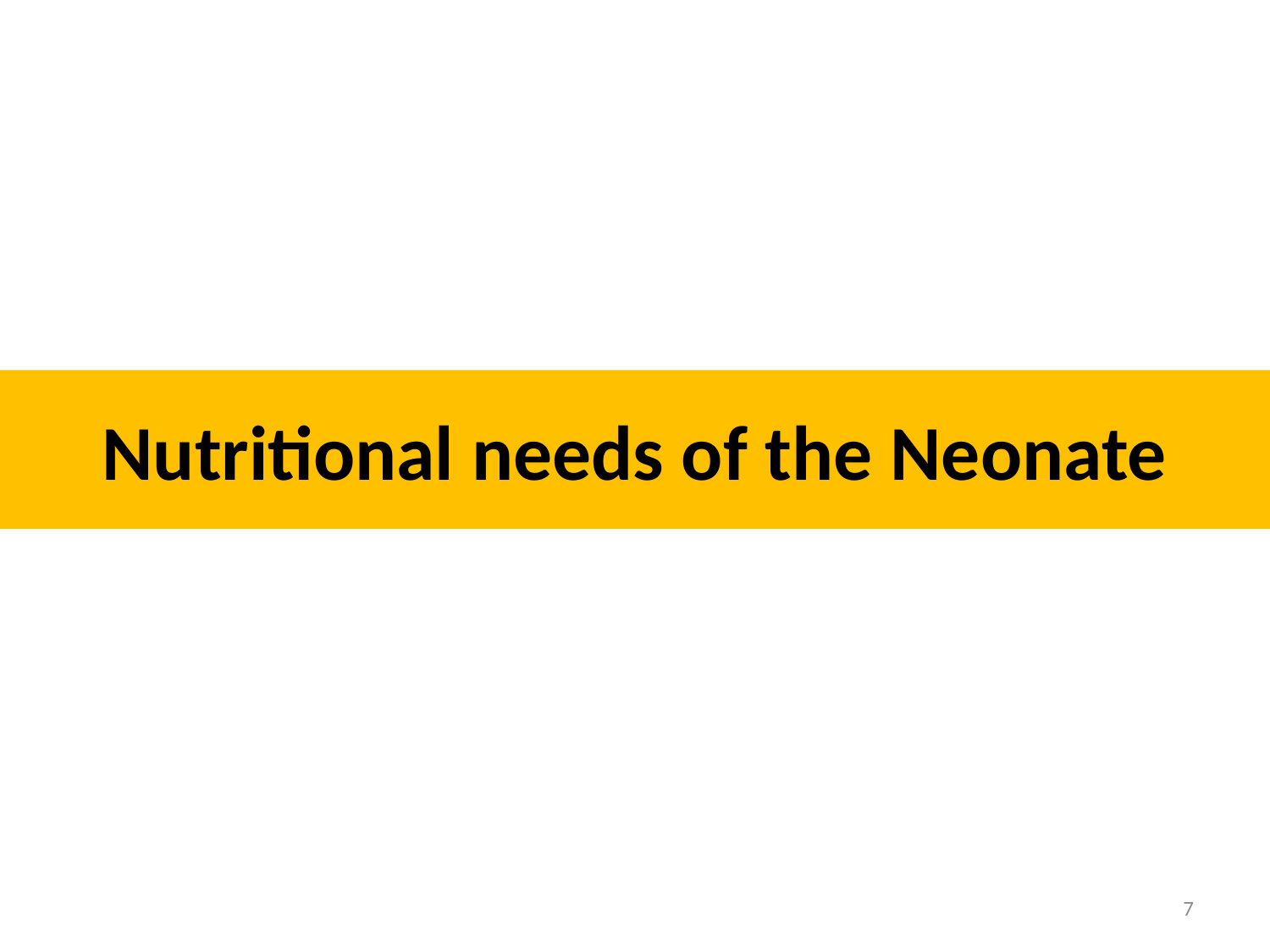

# Nutritional needs of the Neonate
7